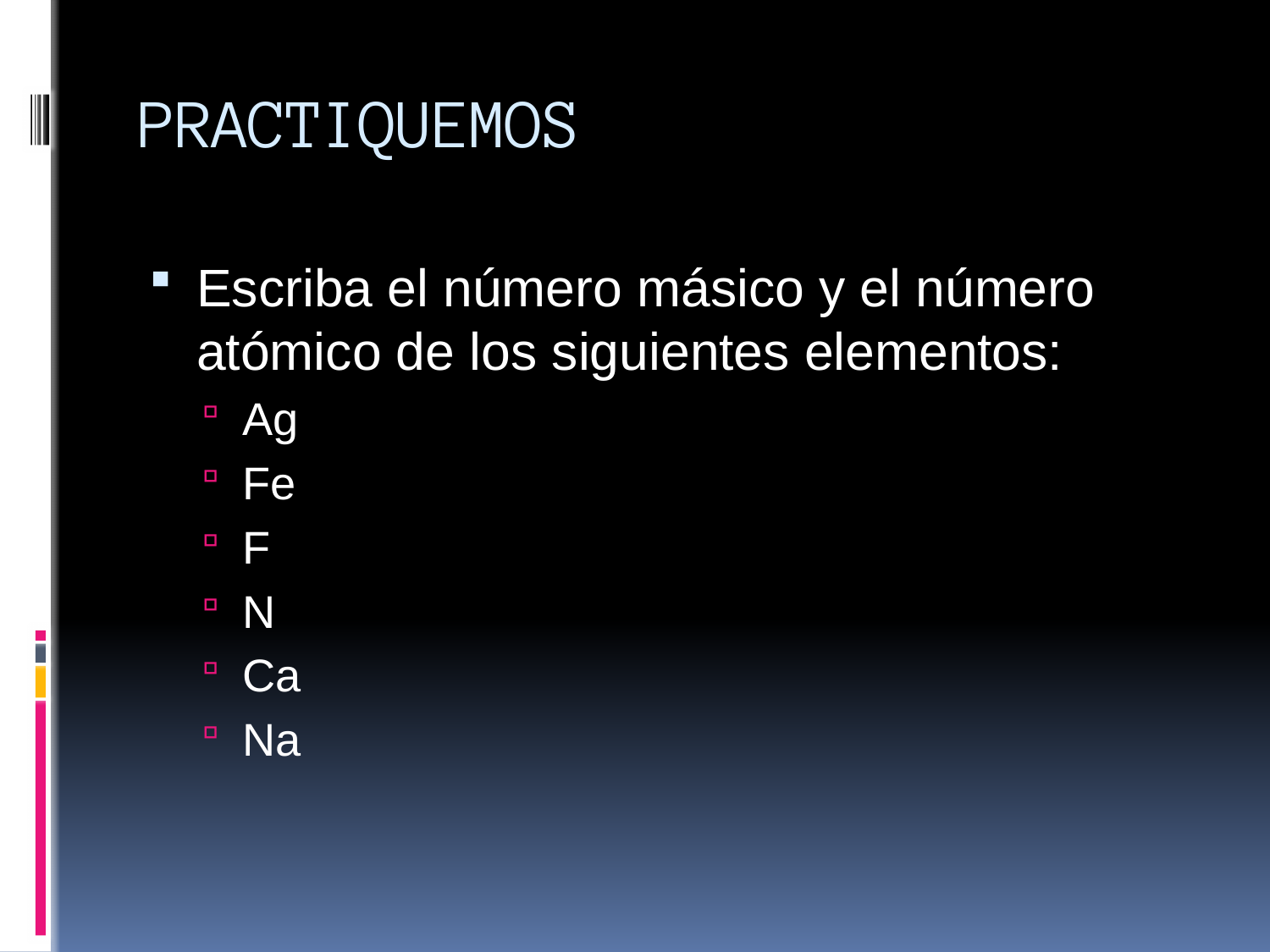

# PRACTIQUEMOS
Escriba el número másico y el número atómico de los siguientes elementos:
Ag
Fe
F
N
Ca
Na